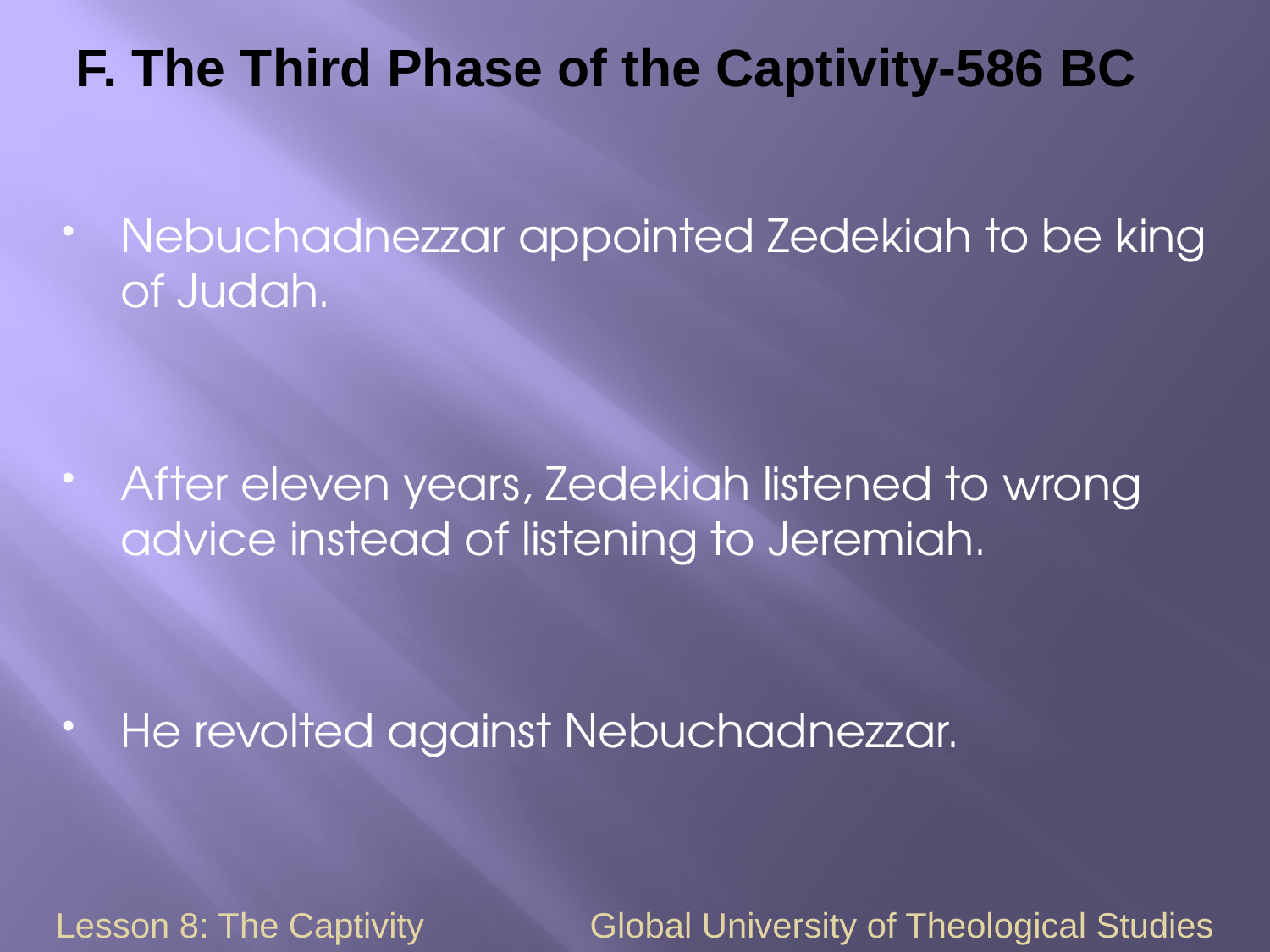

# F. The Third Phase of the Captivity-586 BC
Nebuchadnezzar appointed Zedekiah to be king of Judah.

After eleven years, Zedekiah listened to wrong advice instead of listening to Jeremiah.

He revolted against Nebuchadnezzar.
Lesson 8: The Captivity                 Global University of Theological Studies